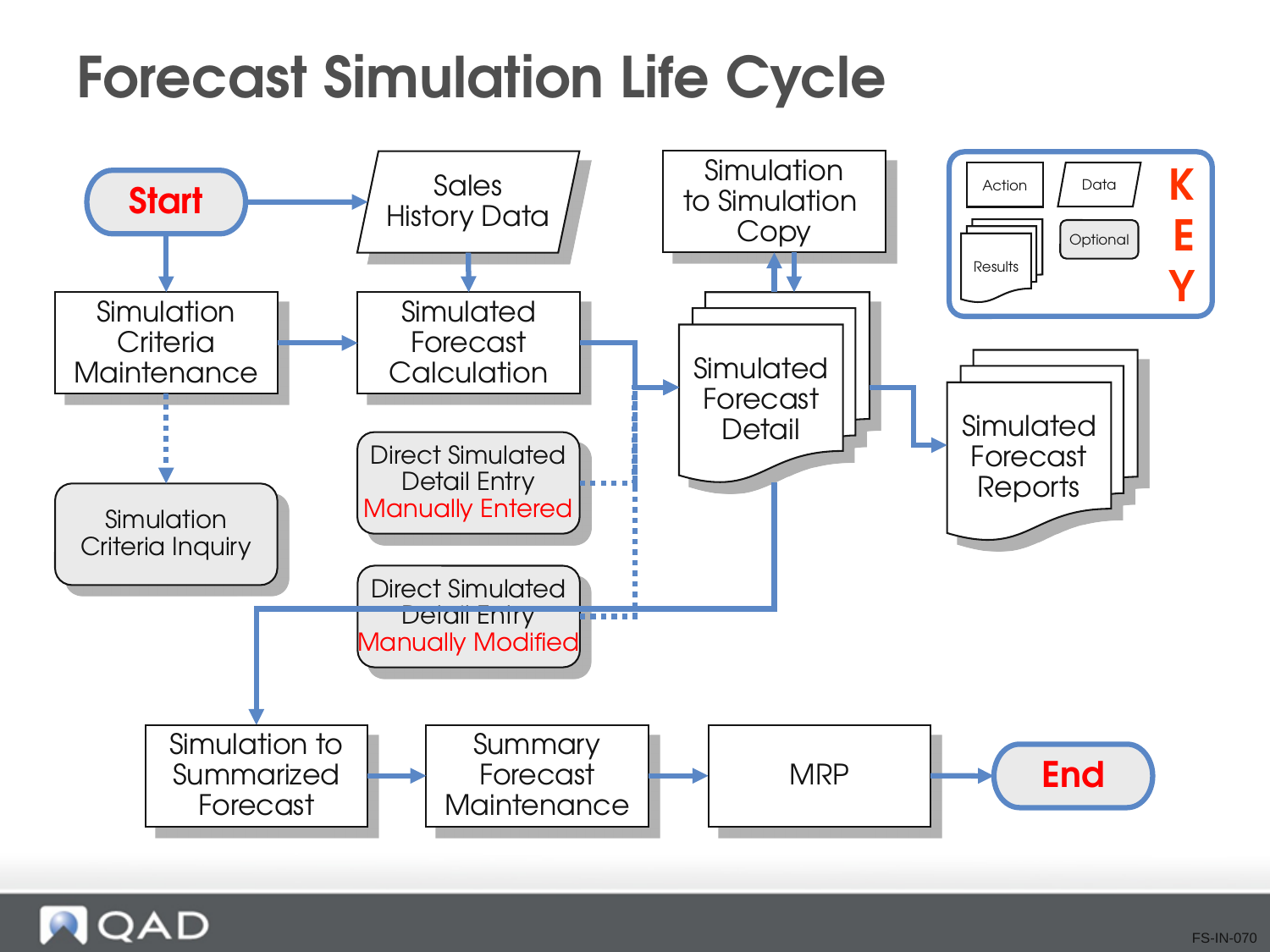

# Forecast Simulation Life Cycle
Simulation
to Simulation
Copy
Sales
History Data
K
E
Y
Data
Action
Results
Optional
Start
Simulation
Criteria
Maintenance
Simulated
Forecast
Calculation
Simulated
Forecast
Detail
Simulated
Forecast
Reports
Direct Simulated
Detail Entry
Manually Entered
Simulation
Criteria Inquiry
Direct Simulated
Detail Entry
Manually Modified
Simulation to
Summarized
Forecast
Summary
Forecast
Maintenance
MRP
End
FS-IN-070